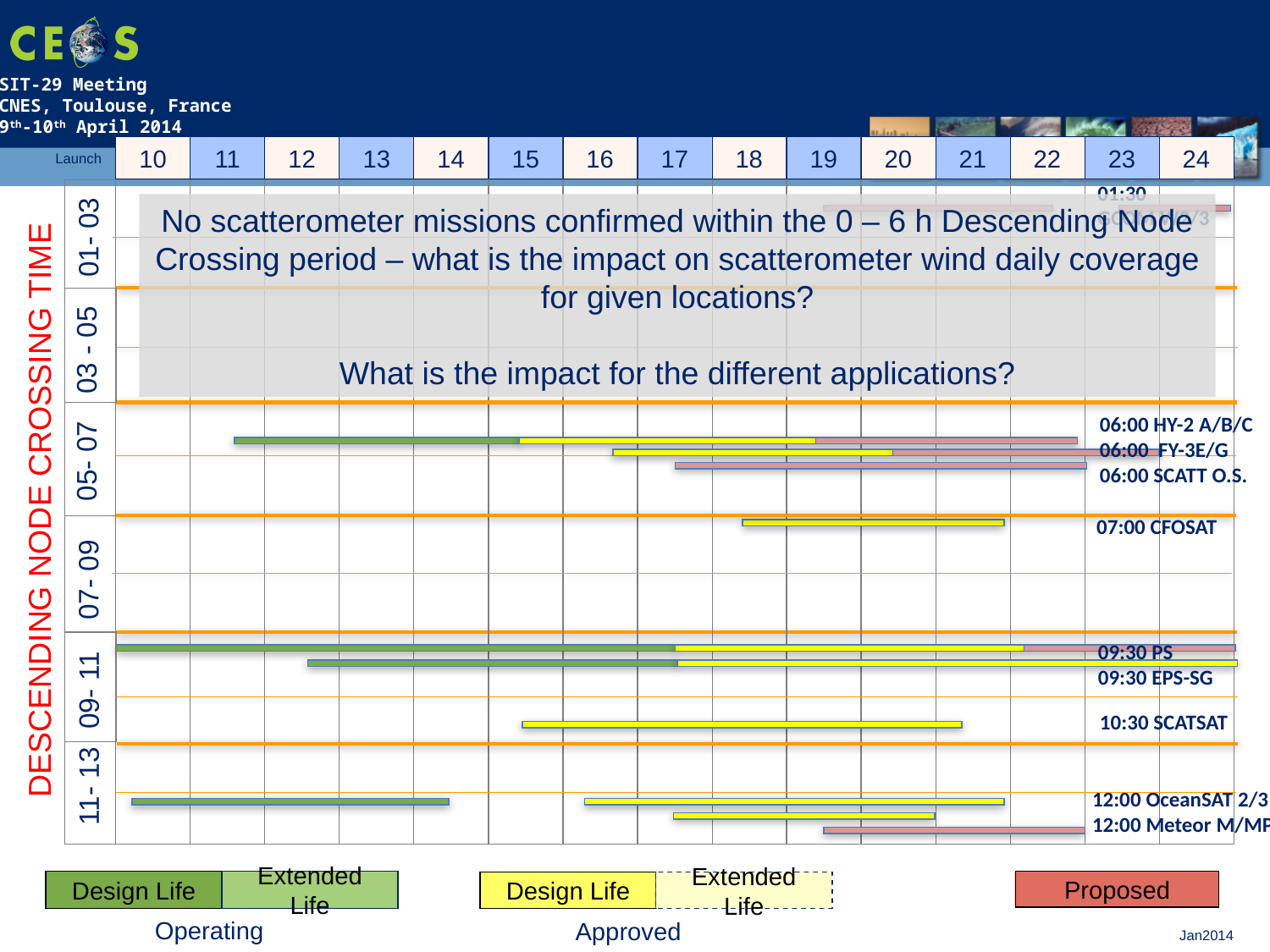

10
11
12
13
14
15
16
17
18
19
20
21
22
23
24
Launch
01:30
GCOM W2/3

No scatterometer missions confirmed within the 0 – 6 h Descending Node Crossing period – what is the impact on scatterometer wind daily coverage for given locations?

What is the impact for the different applications?
01- 03

03 - 05

06:00 HY-2 A/B/C
06:00  FY-3E/G
06:00 SCATT O.S.
05- 07

DESCENDING NODE CROSSING TIME
07:00 CFOSAT

07- 09

09:30 PS
09:30 EPS-SG

09- 11
10:30 SCATSAT

11- 13
12:00 OceanSAT 2/3
12:00 Meteor M/MP

Design Life
Extended Life

Proposed
Design Life
Extended Life
Operating
Approved
Jan2014